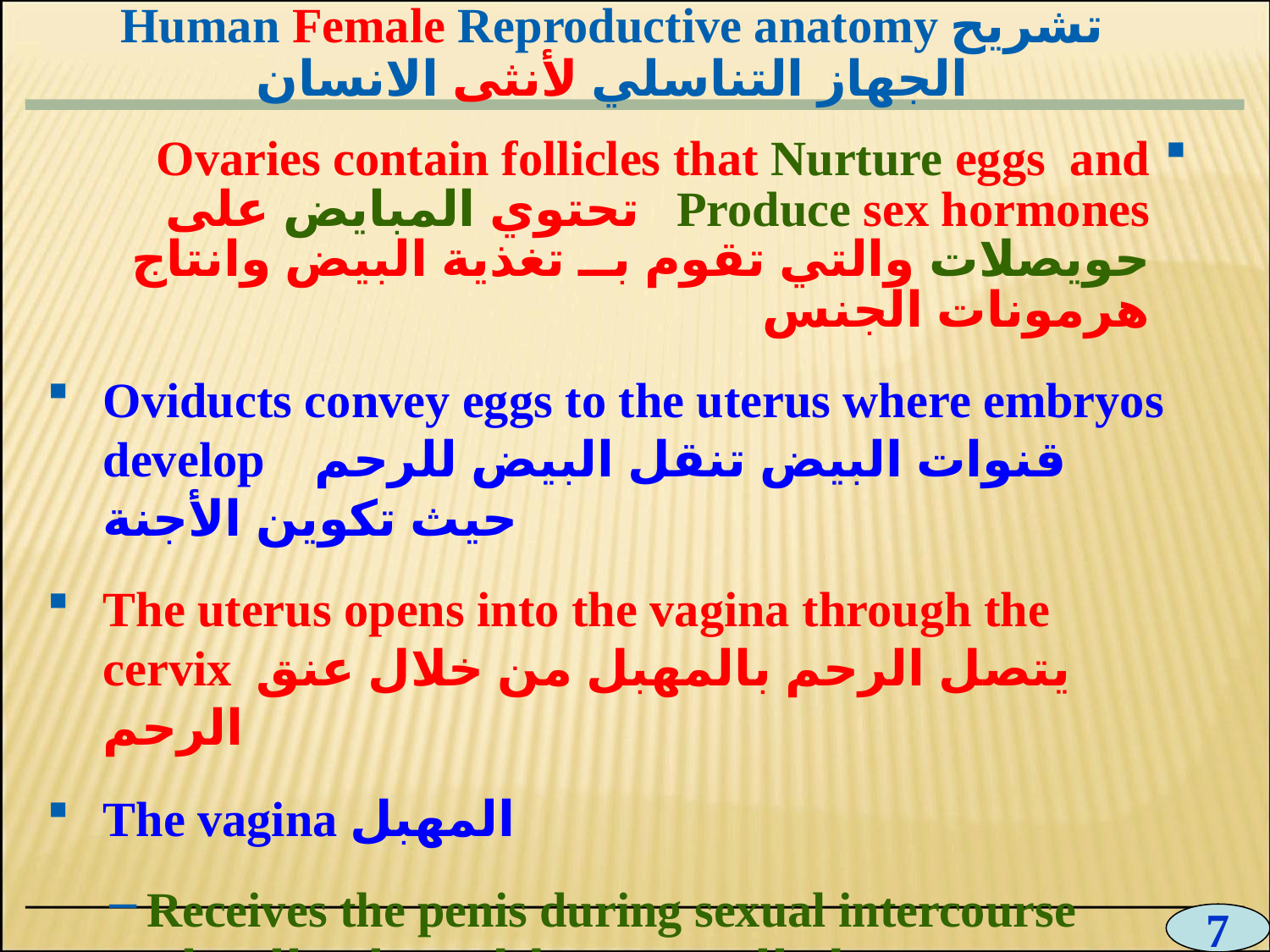

# Human Female Reproductive anatomy تشريح الجهاز التناسلي لأنثى الانسان
0

Ovaries contain follicles that Nurture eggs  and Produce sex hormones   تحتوي المبايض على حويصلات والتي تقوم بــ تغذية البيض وانتاج هرمونات الجنس
Oviducts convey eggs to the uterus where embryos develop    قنوات البيض تنقل البيض للرحم حيث تكوين الأجنة
The uterus opens into the vagina through the cervix  يتصل الرحم بالمهبل من خلال عنق الرحم
The vagina المهبل
Receives the penis during sexual intercourse يستقبل القضيب خلال عملية الجماع
Forms the birth canal   يمثل قناة الولادة

7